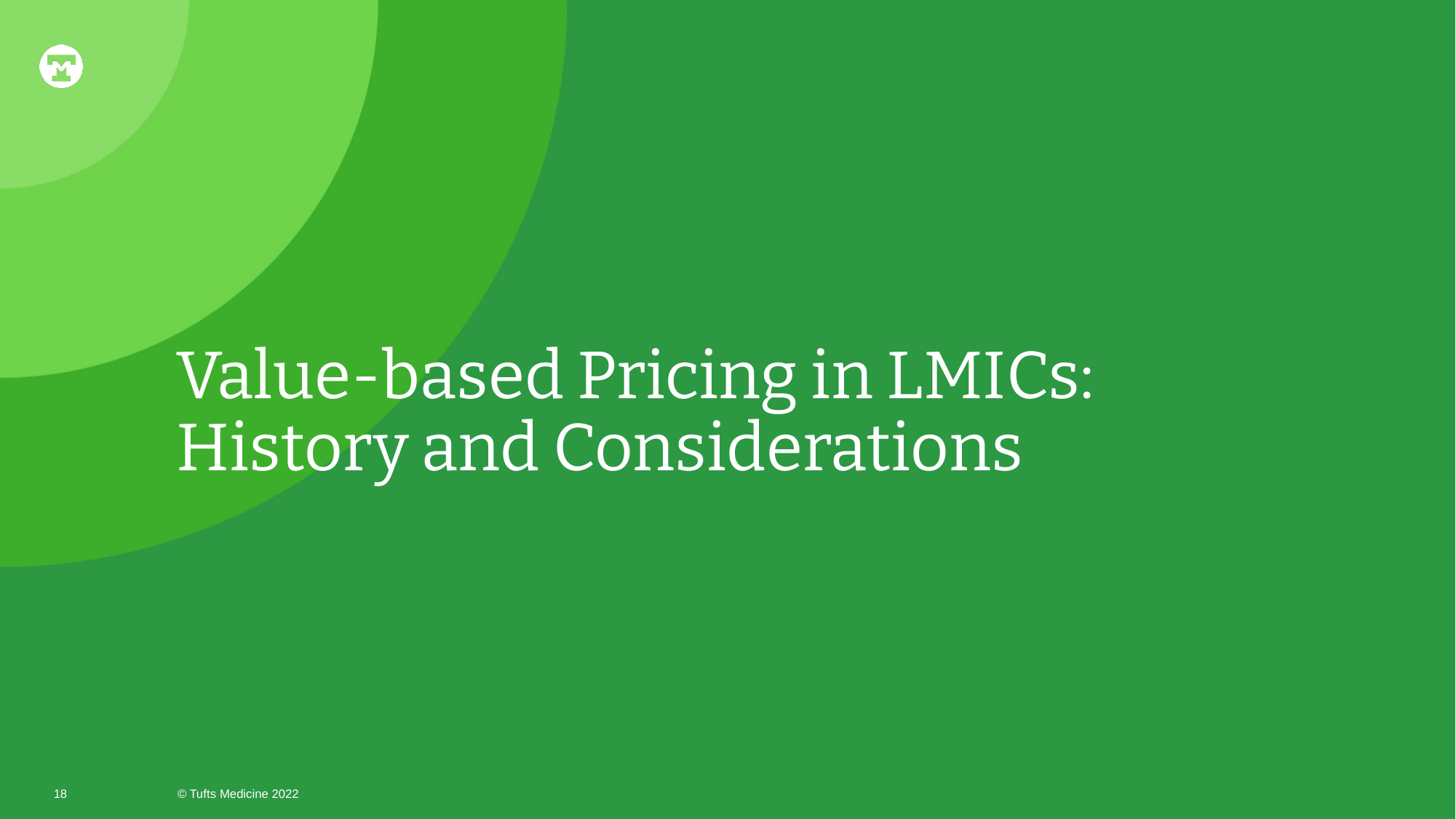

# Value-based Pricing in LMICs: History and Considerations
18
© Tufts Medicine 2022